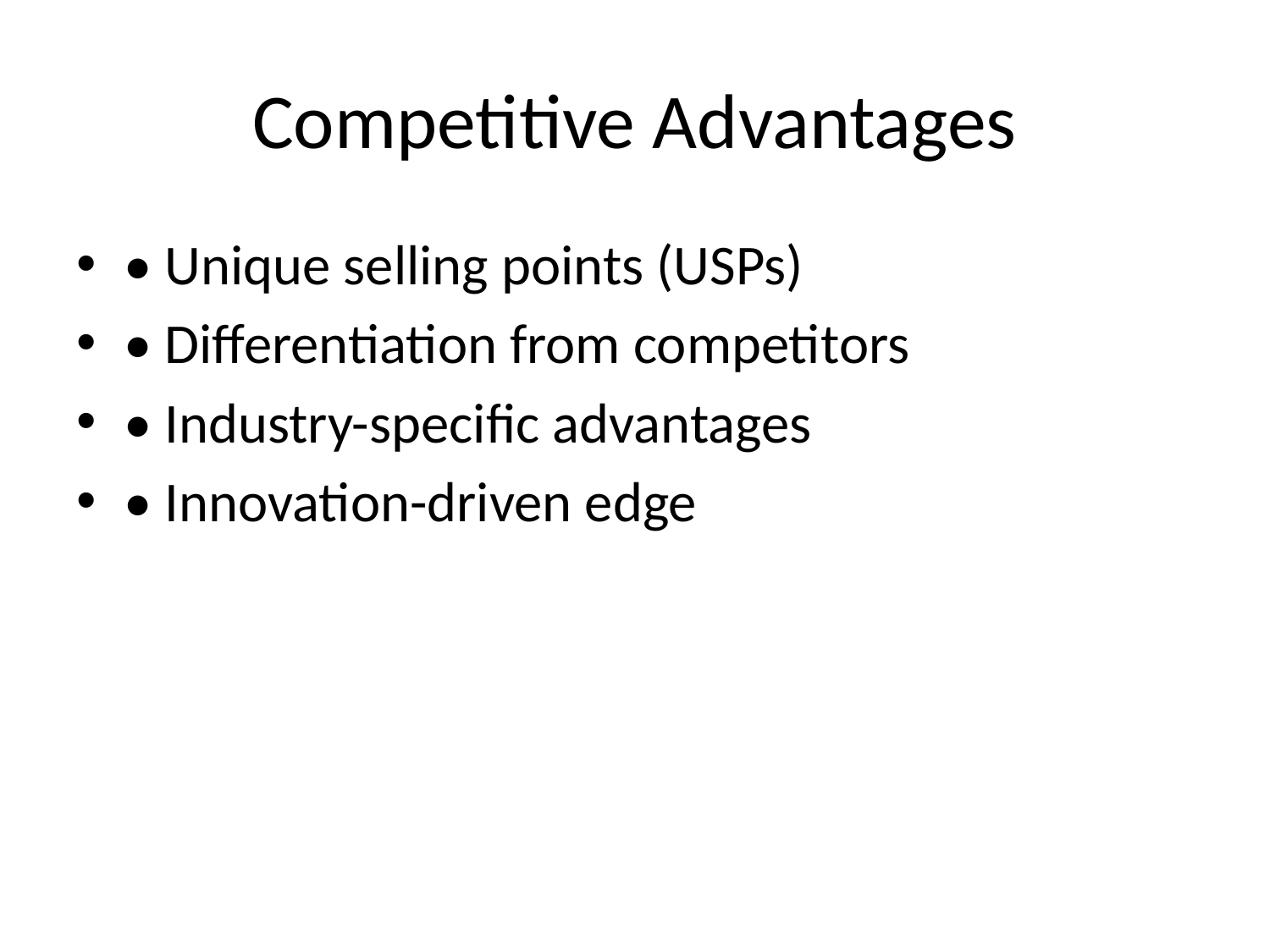

# Competitive Advantages
• Unique selling points (USPs)
• Differentiation from competitors
• Industry-specific advantages
• Innovation-driven edge